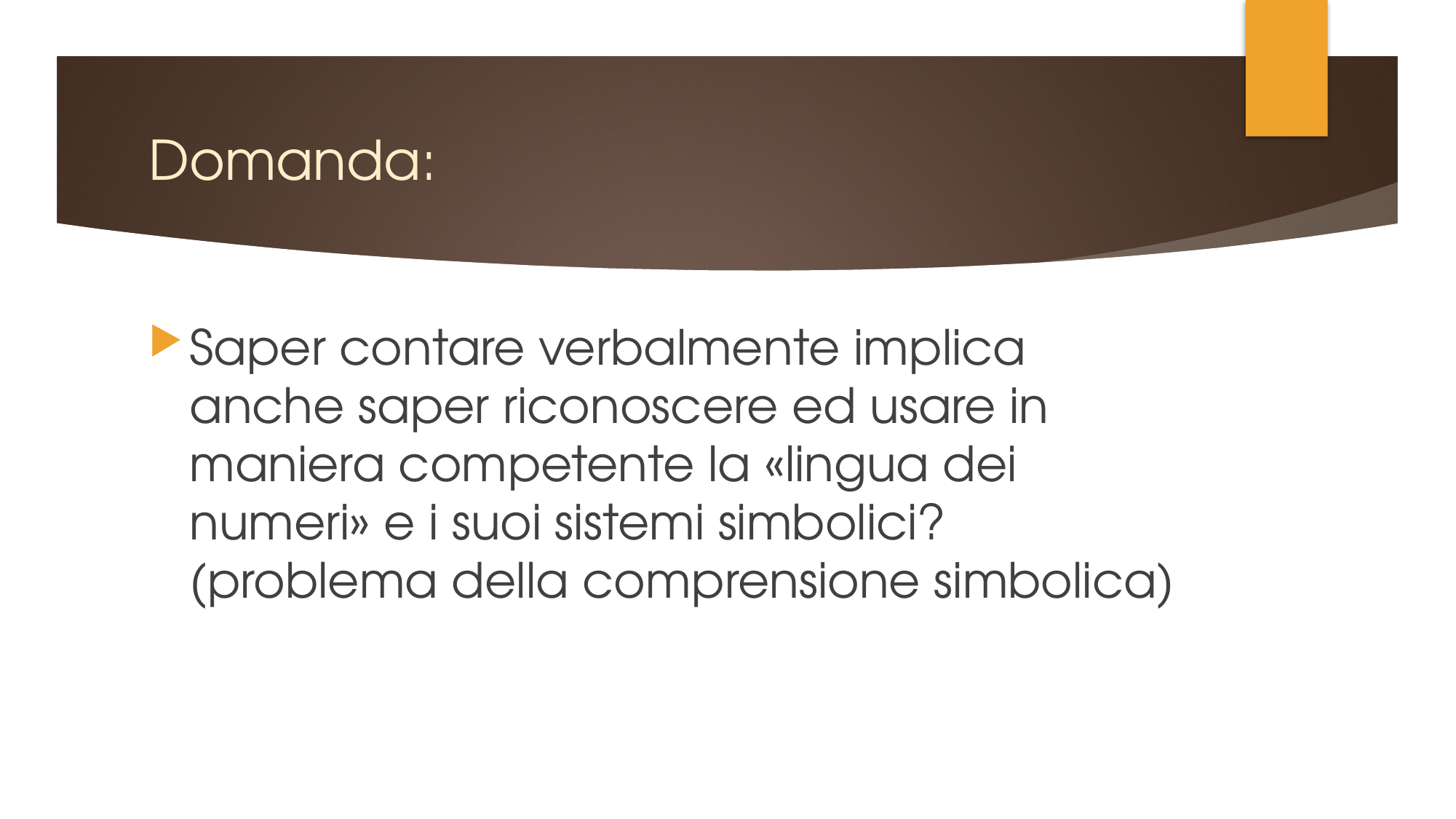

# Domanda:
Saper contare verbalmente implica anche saper riconoscere ed usare in maniera competente la «lingua dei numeri» e i suoi sistemi simbolici? (problema della comprensione simbolica)